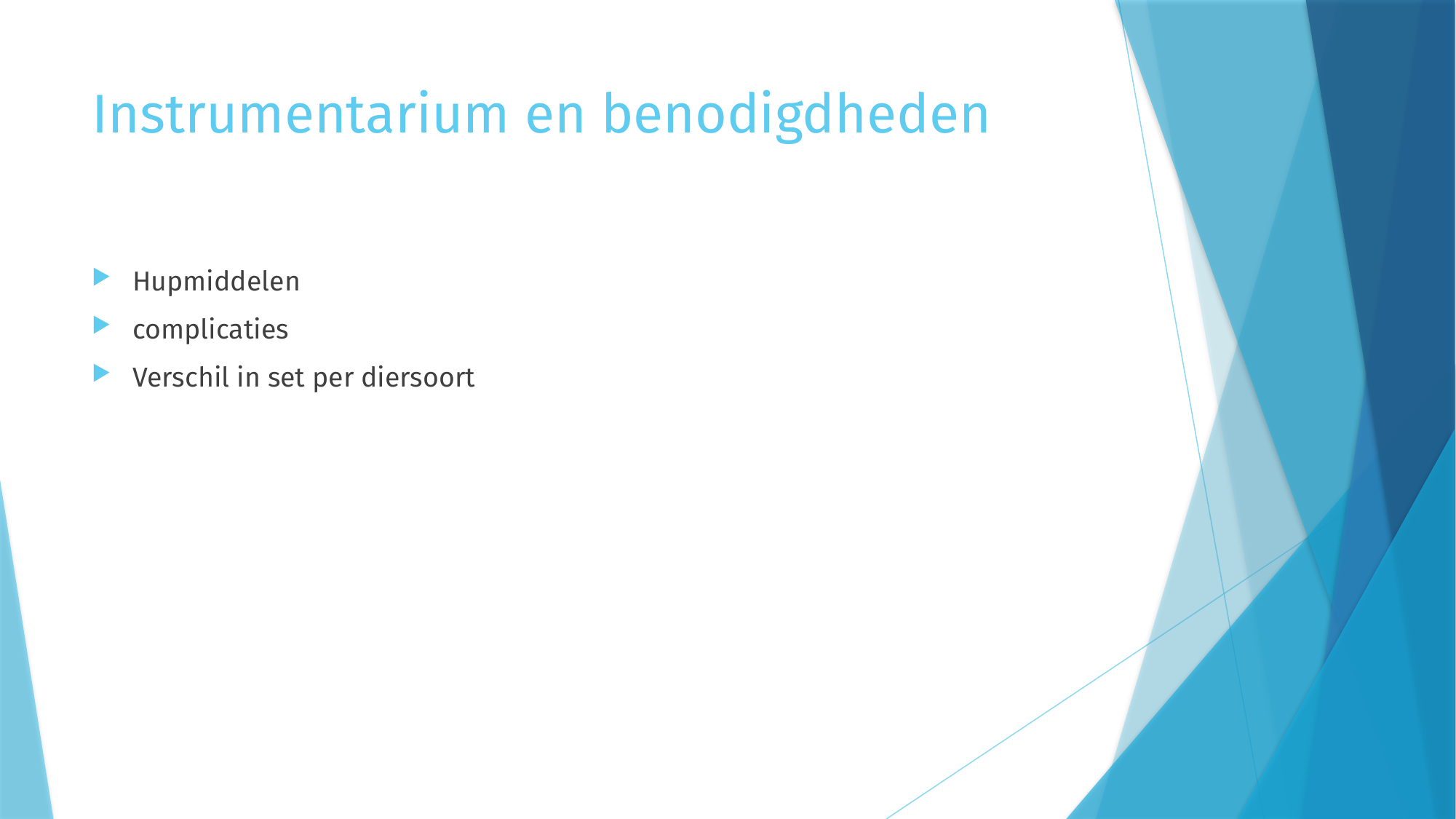

# Instrumentarium en benodigdheden
Hupmiddelen
complicaties
Verschil in set per diersoort